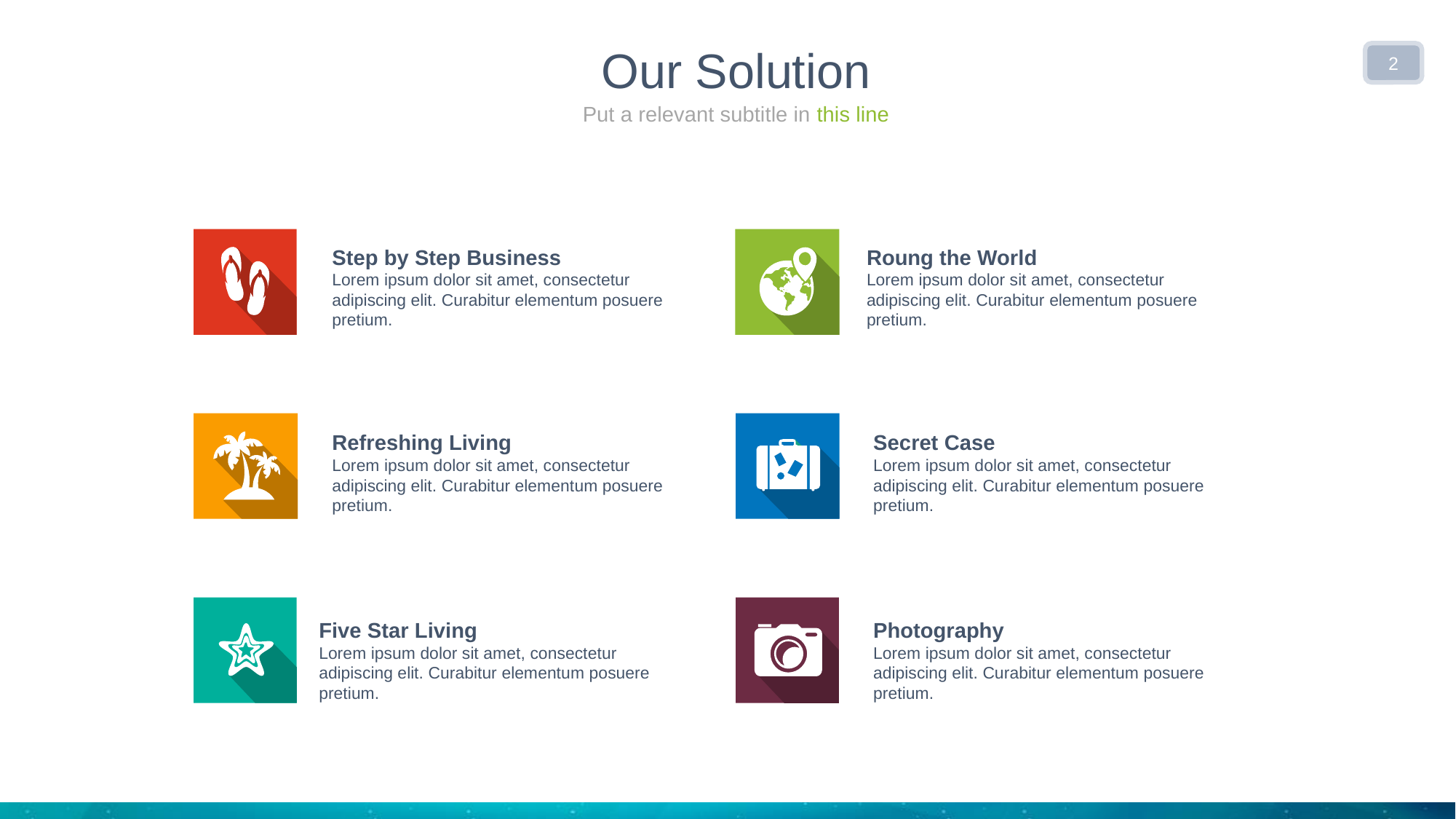

Our Solution
2
Put a relevant subtitle in this line

Step by Step Business
Lorem ipsum dolor sit amet, consectetur adipiscing elit. Curabitur elementum posuere pretium.
Roung the World
Lorem ipsum dolor sit amet, consectetur adipiscing elit. Curabitur elementum posuere pretium.

Refreshing Living
Lorem ipsum dolor sit amet, consectetur adipiscing elit. Curabitur elementum posuere pretium.
Secret Case
Lorem ipsum dolor sit amet, consectetur adipiscing elit. Curabitur elementum posuere pretium.

Five Star Living
Lorem ipsum dolor sit amet, consectetur adipiscing elit. Curabitur elementum posuere pretium.
Photography
Lorem ipsum dolor sit amet, consectetur adipiscing elit. Curabitur elementum posuere pretium.